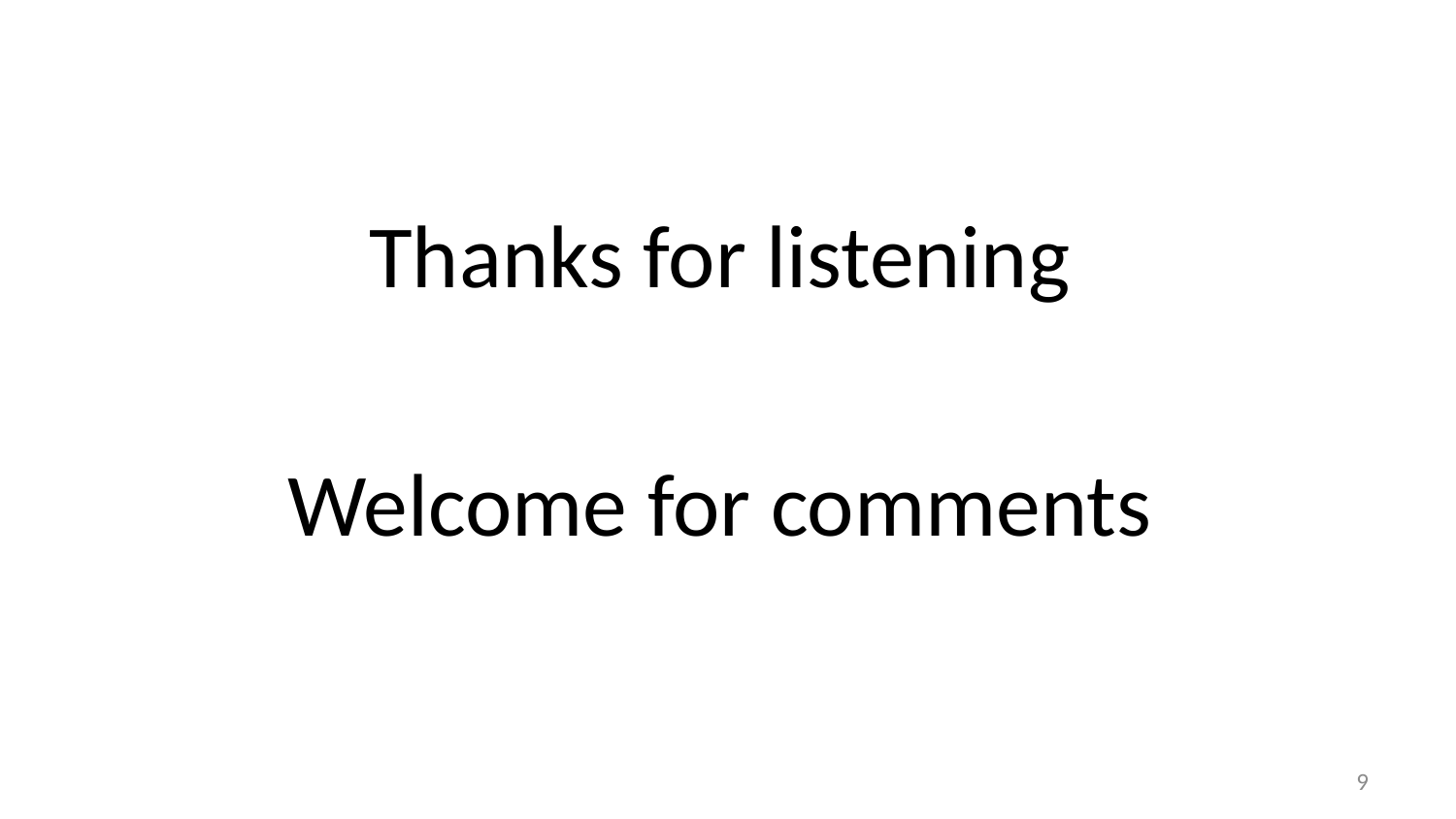

Thanks for listening

Welcome for comments
9